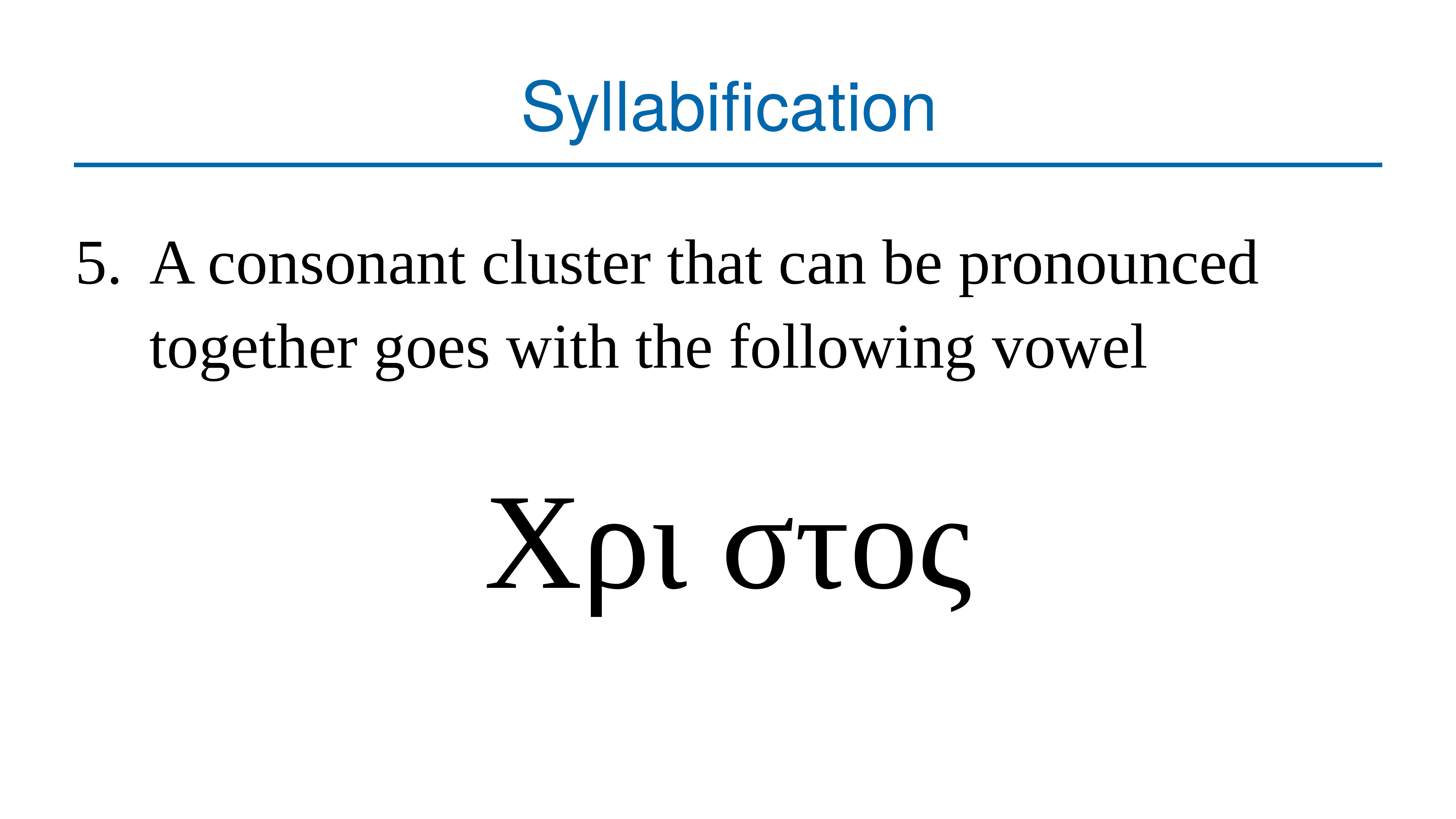

# Syllabification
A consonant cluster that can be pronounced together goes with the following vowel
Χρι στος